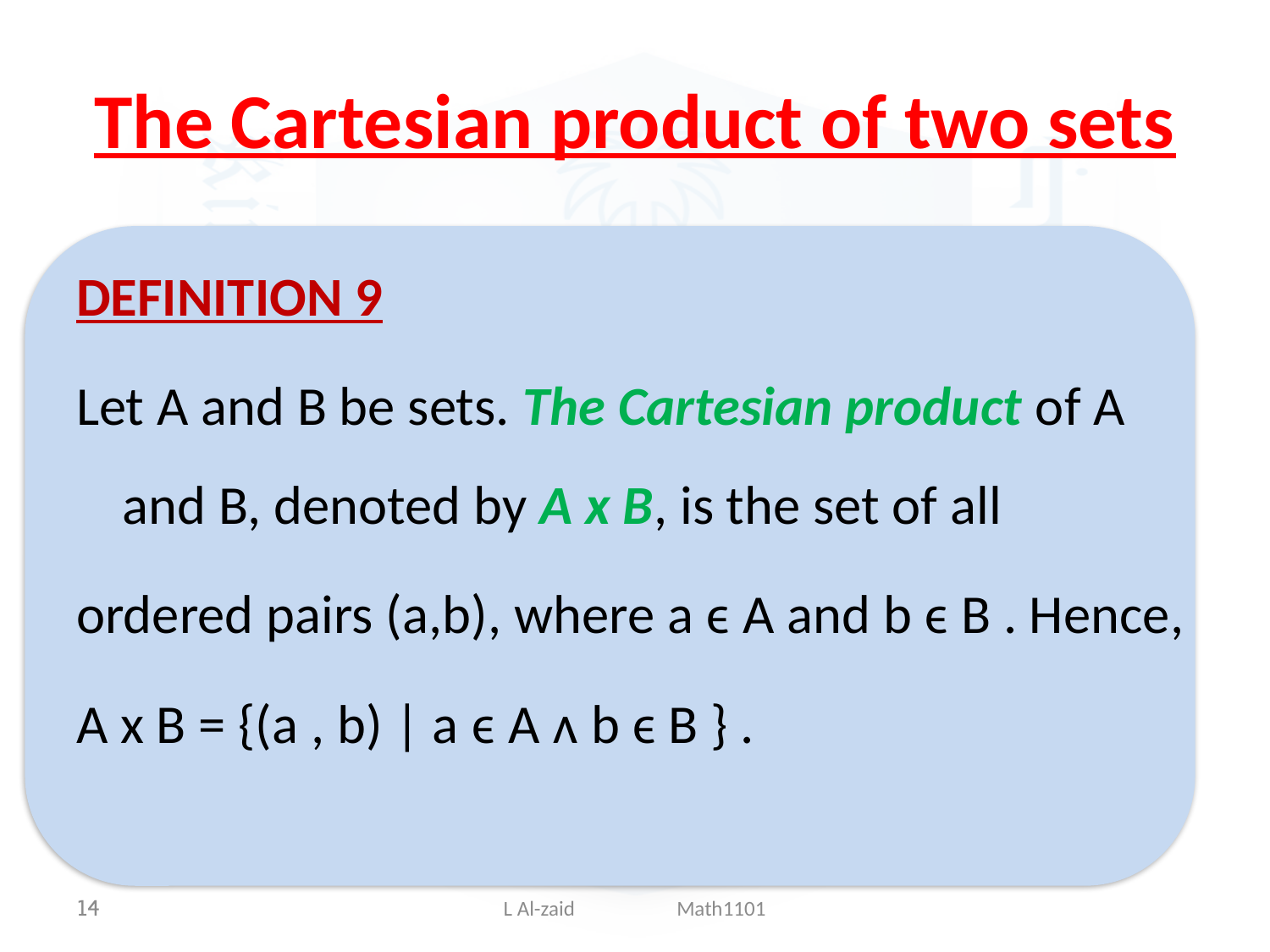

# The Cartesian product of two sets
DEFINITION 9
Let A and B be sets. The Cartesian product of A and B, denoted by A x B, is the set of all
ordered pairs (a,b), where a ϵ A and b ϵ B . Hence,
A x B = {(a , b) | a ϵ A ᴧ b ϵ B } .

14
L Al-zaid                     Math1101